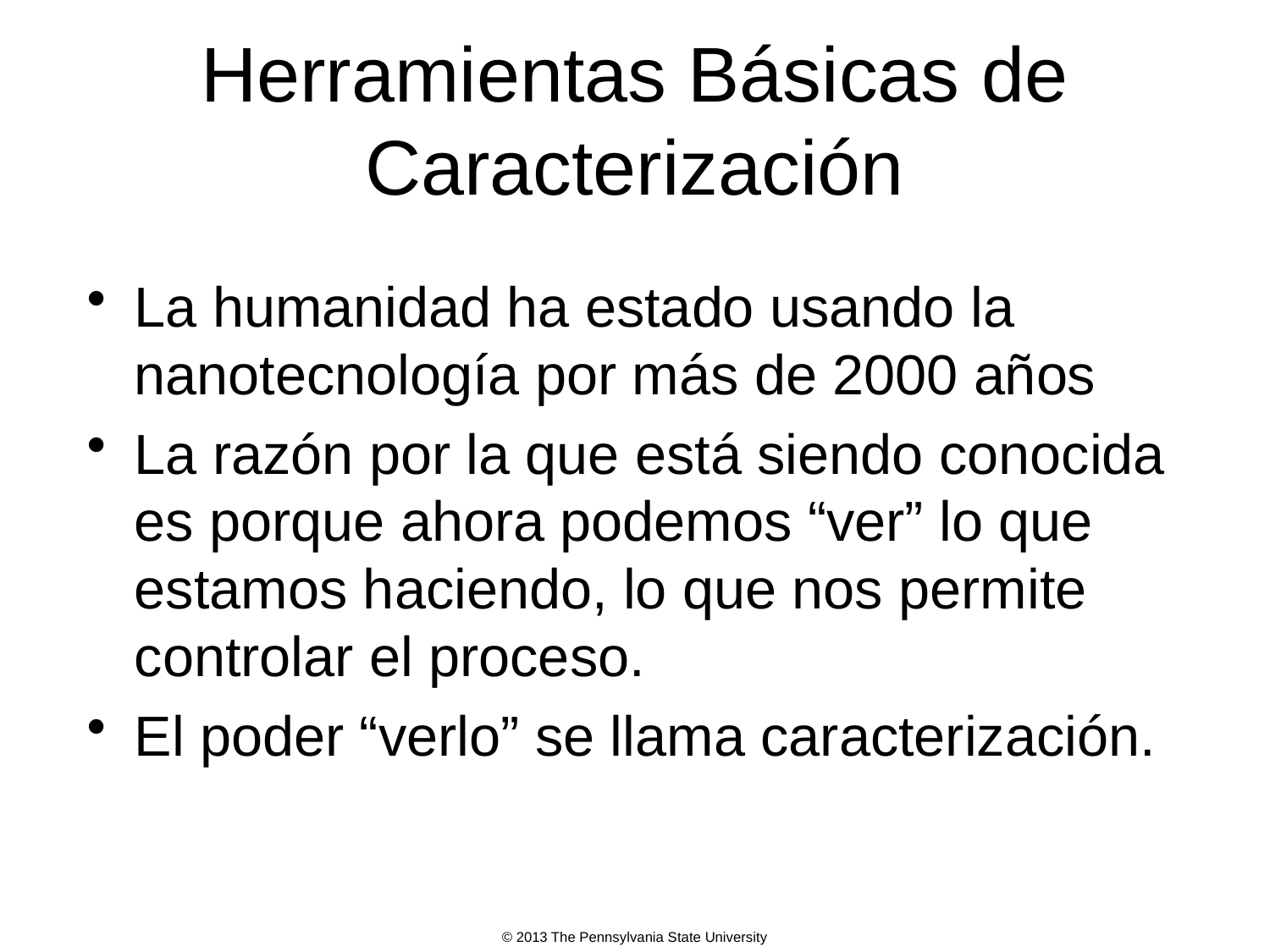

# Herramientas Básicas de Caracterización
La humanidad ha estado usando la nanotecnología por más de 2000 años
La razón por la que está siendo conocida es porque ahora podemos “ver” lo que estamos haciendo, lo que nos permite controlar el proceso.
El poder “verlo” se llama caracterización.